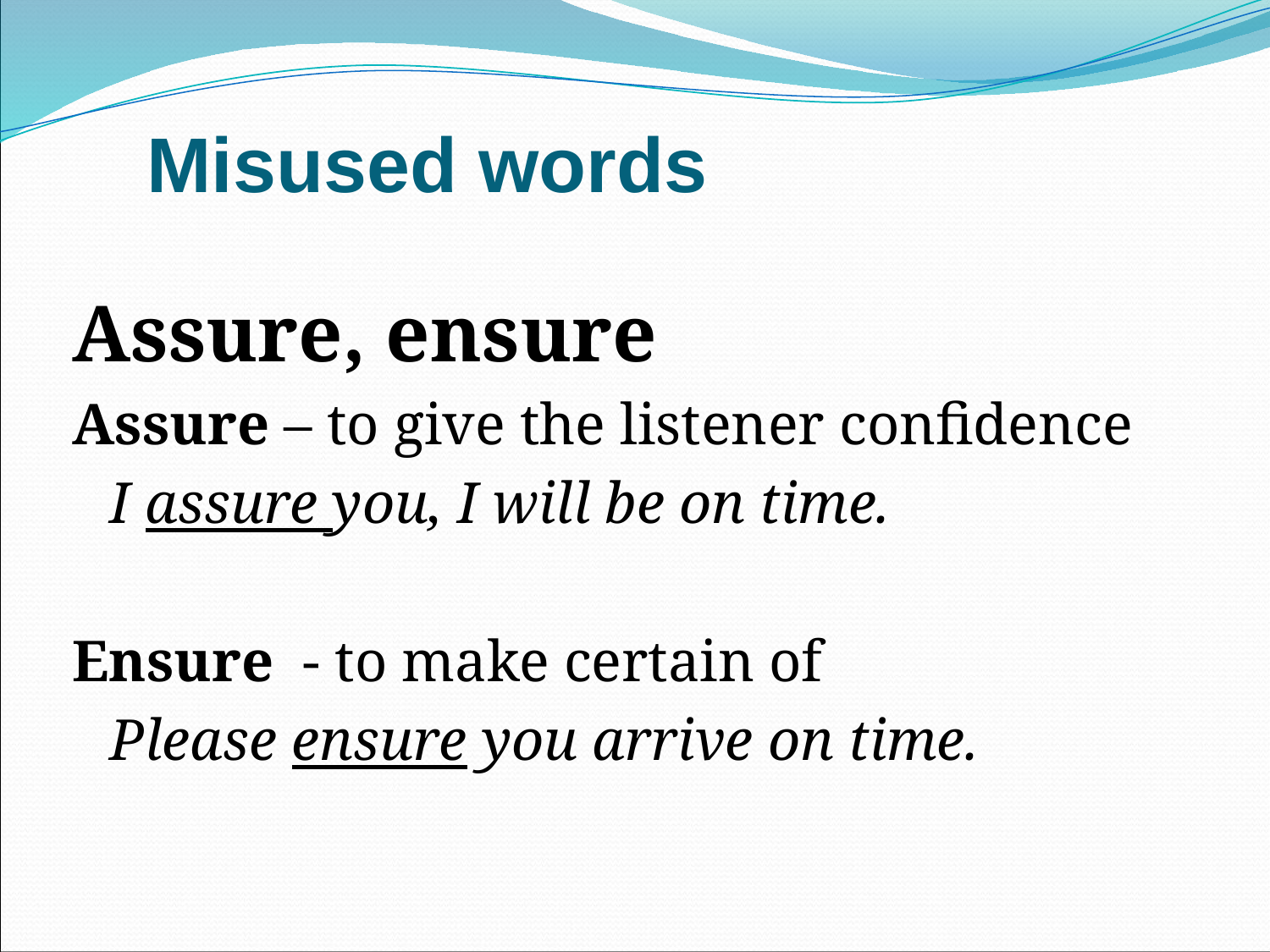

# Misused words
Assure, ensure
Assure – to give the listener confidence
	I assure you, I will be on time.

Ensure  - to make certain of
	Please ensure you arrive on time.